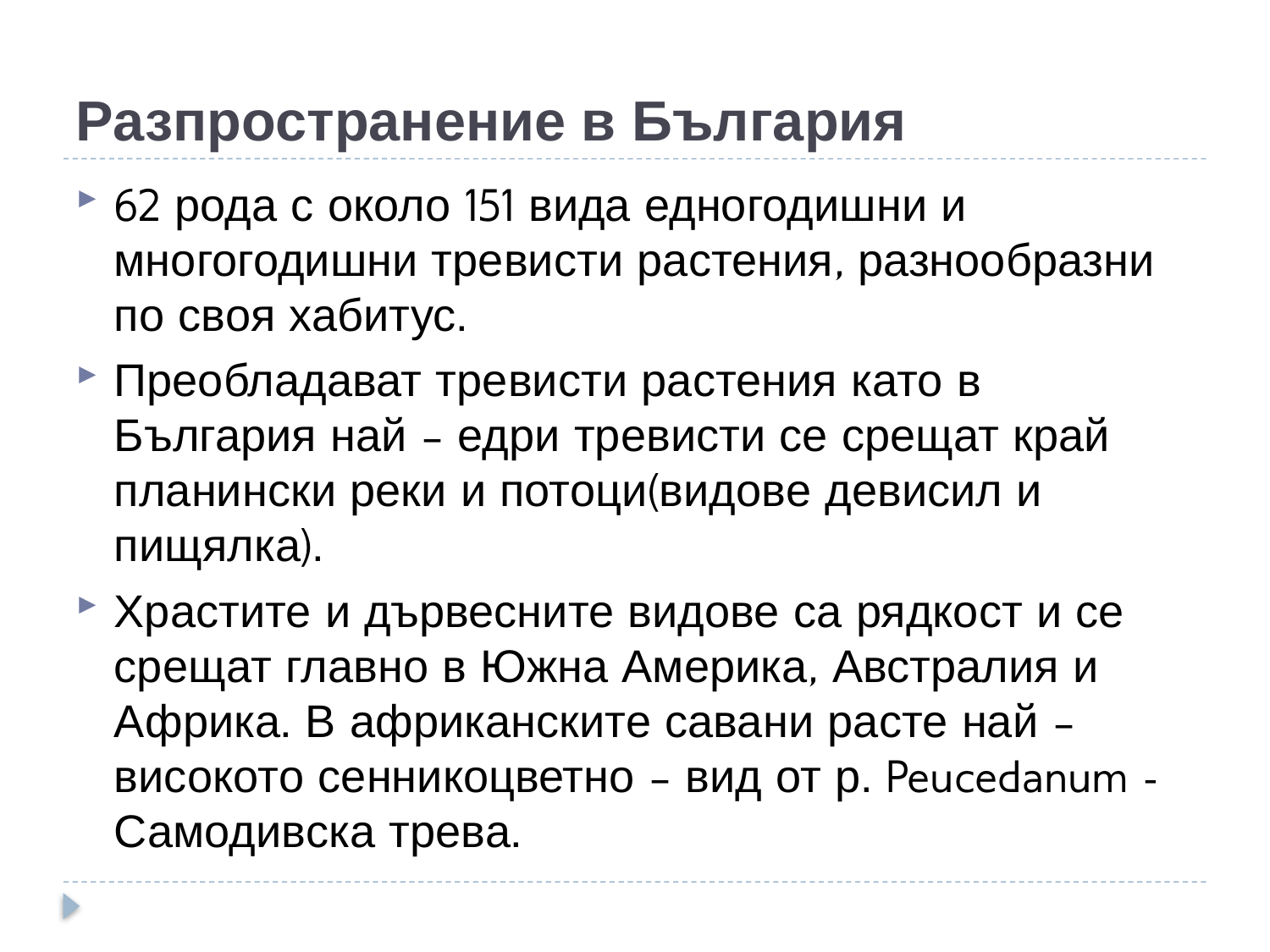

# Разпространение в България
62 рода с около 151 вида едногодишни и многогодишни тревисти растения, разнообразни по своя хабитус.
Преобладават тревисти растения като в България най – едри тревисти се срещат край планински реки и потоци(видове девисил и пищялка).
Храстите и дървесните видове са рядкост и се срещат главно в Южна Америка, Австралия и Африка. В африканските савани расте най – високото сенникоцветно – вид от р. Peucedanum -  Самодивска трева.